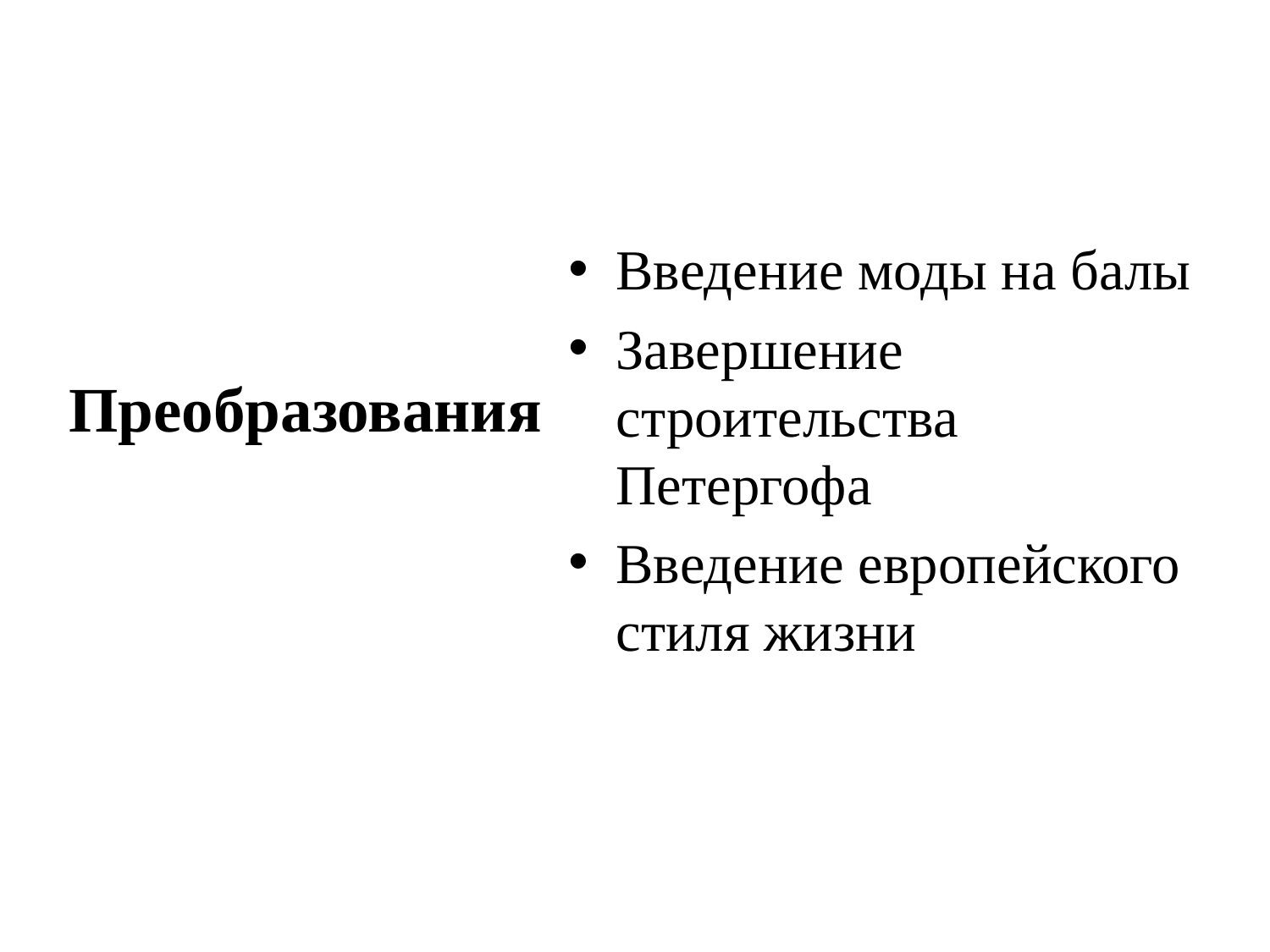

# Преобразования

Введение моды на балы
Завершение строительства Петергофа
Введение европейского стиля жизни